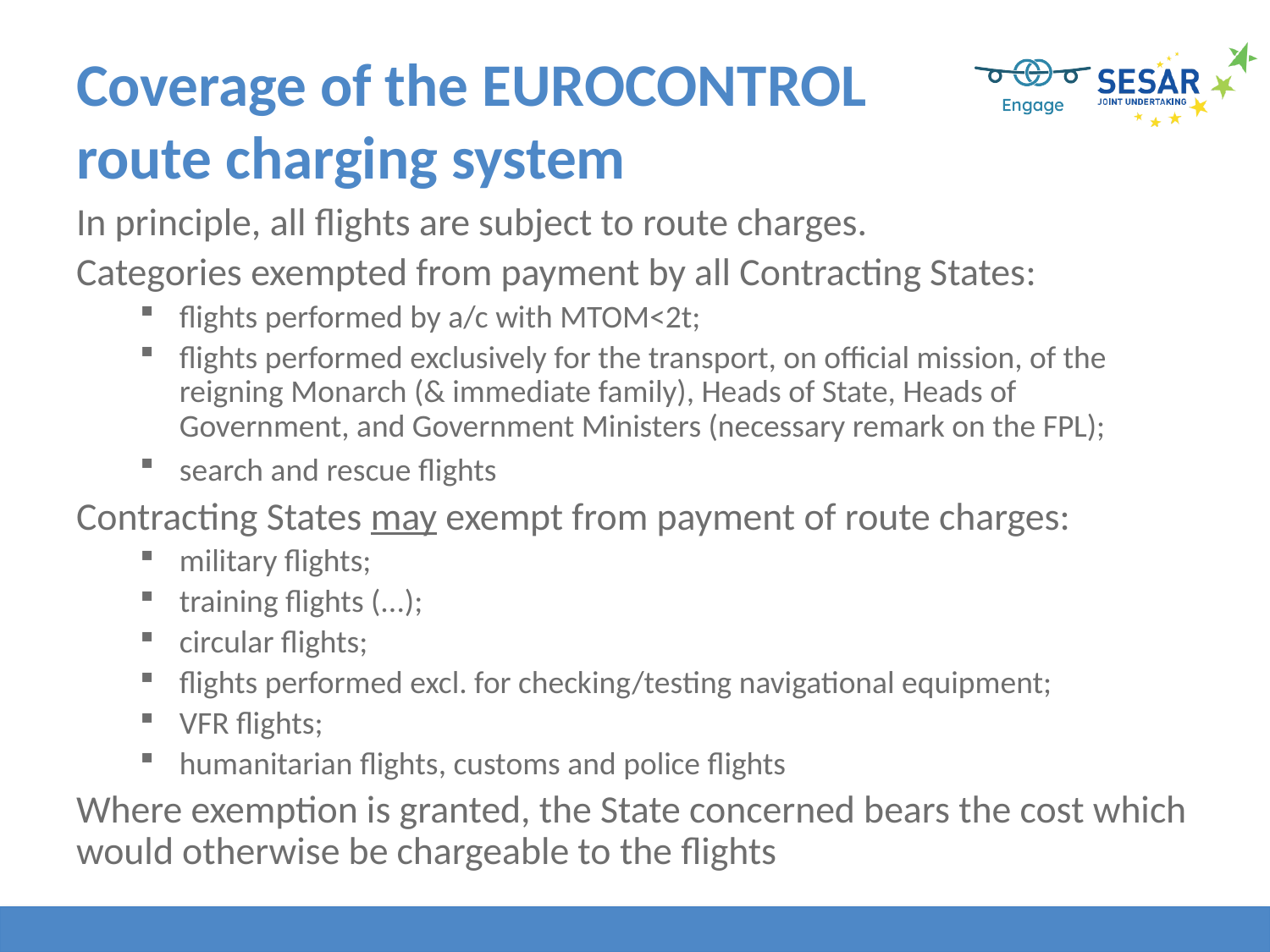

# Coverage of the EUROCONTROL route charging system
In principle, all flights are subject to route charges.
Categories exempted from payment by all Contracting States:
flights performed by a/c with MTOM<2t;
flights performed exclusively for the transport, on official mission, of the reigning Monarch (& immediate family), Heads of State, Heads of Government, and Government Ministers (necessary remark on the FPL);
search and rescue flights
Contracting States may exempt from payment of route charges:
military flights;
training flights (...);
circular flights;
flights performed excl. for checking/testing navigational equipment;
VFR flights;
humanitarian flights, customs and police flights
Where exemption is granted, the State concerned bears the cost which would otherwise be chargeable to the flights